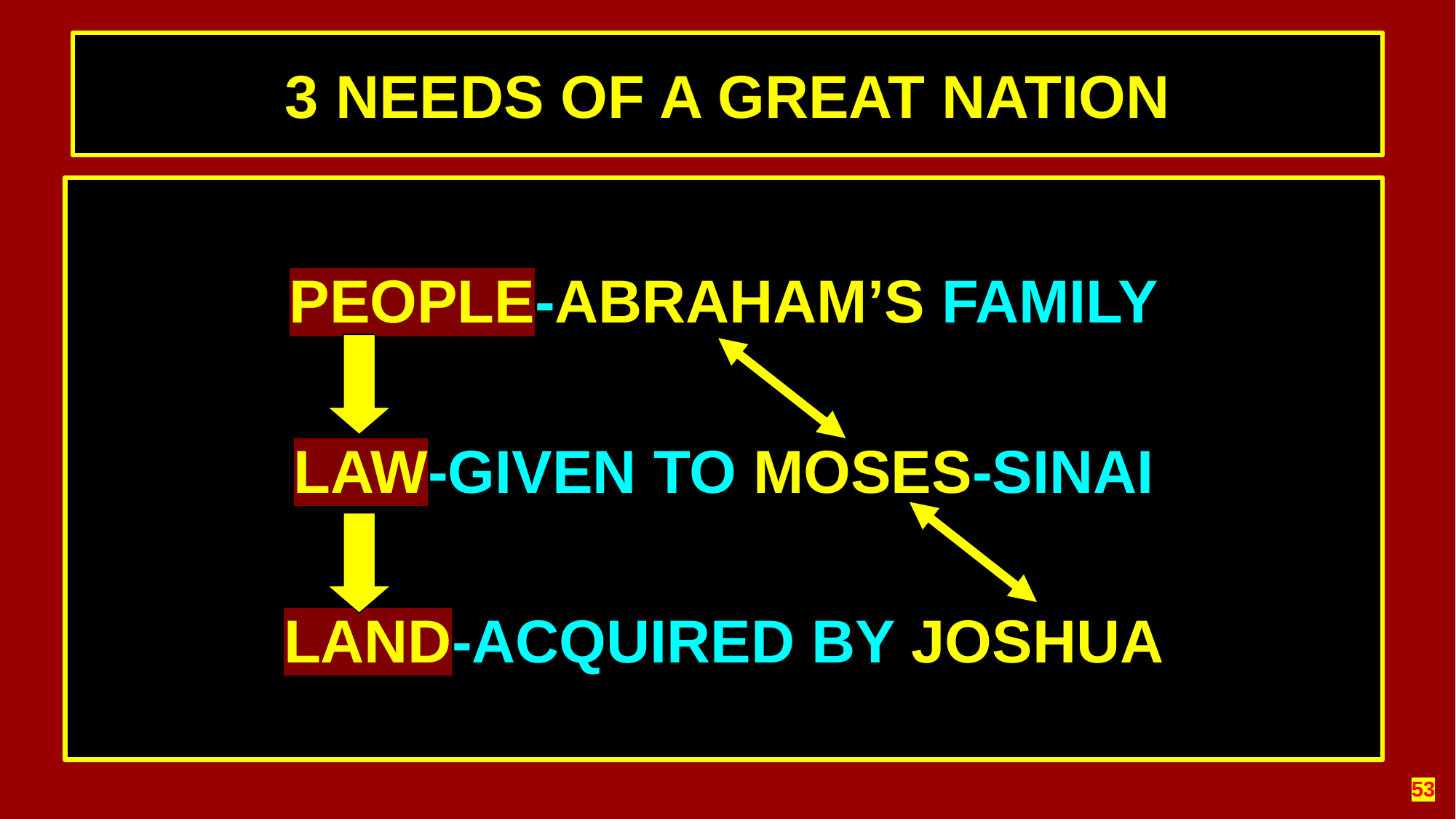

# 3 NEEDS OF A GREAT NATION
PEOPLE-ABRAHAM’S FAMILY

LAW-GIVEN TO MOSES-SINAI

LAND-ACQUIRED BY JOSHUA

53